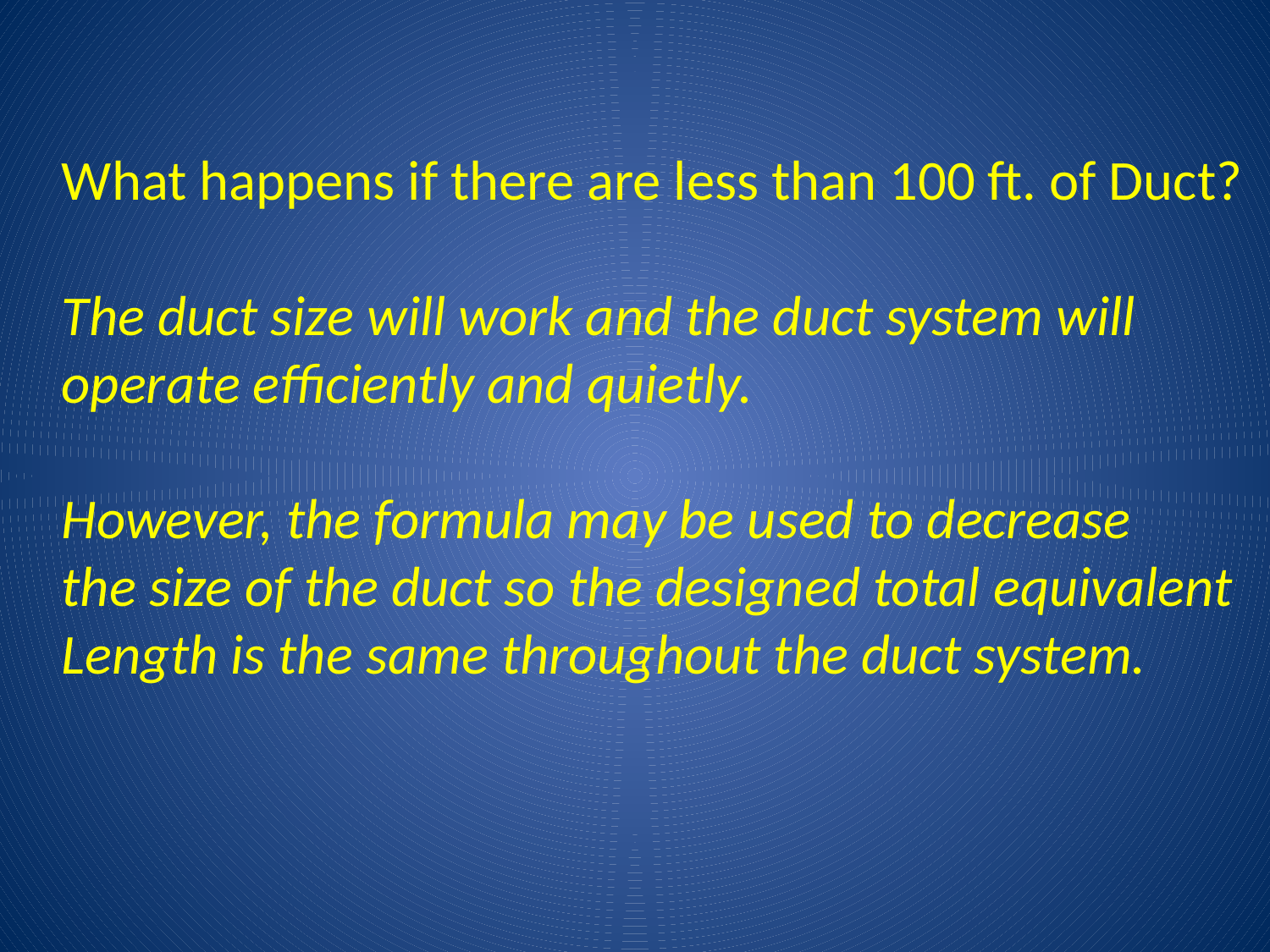

What happens if there are less than 100 ft. of Duct?

The duct size will work and the duct system will
operate efficiently and quietly.

However, the formula may be used to decrease
the size of the duct so the designed total equivalent
Length is the same throughout the duct system.